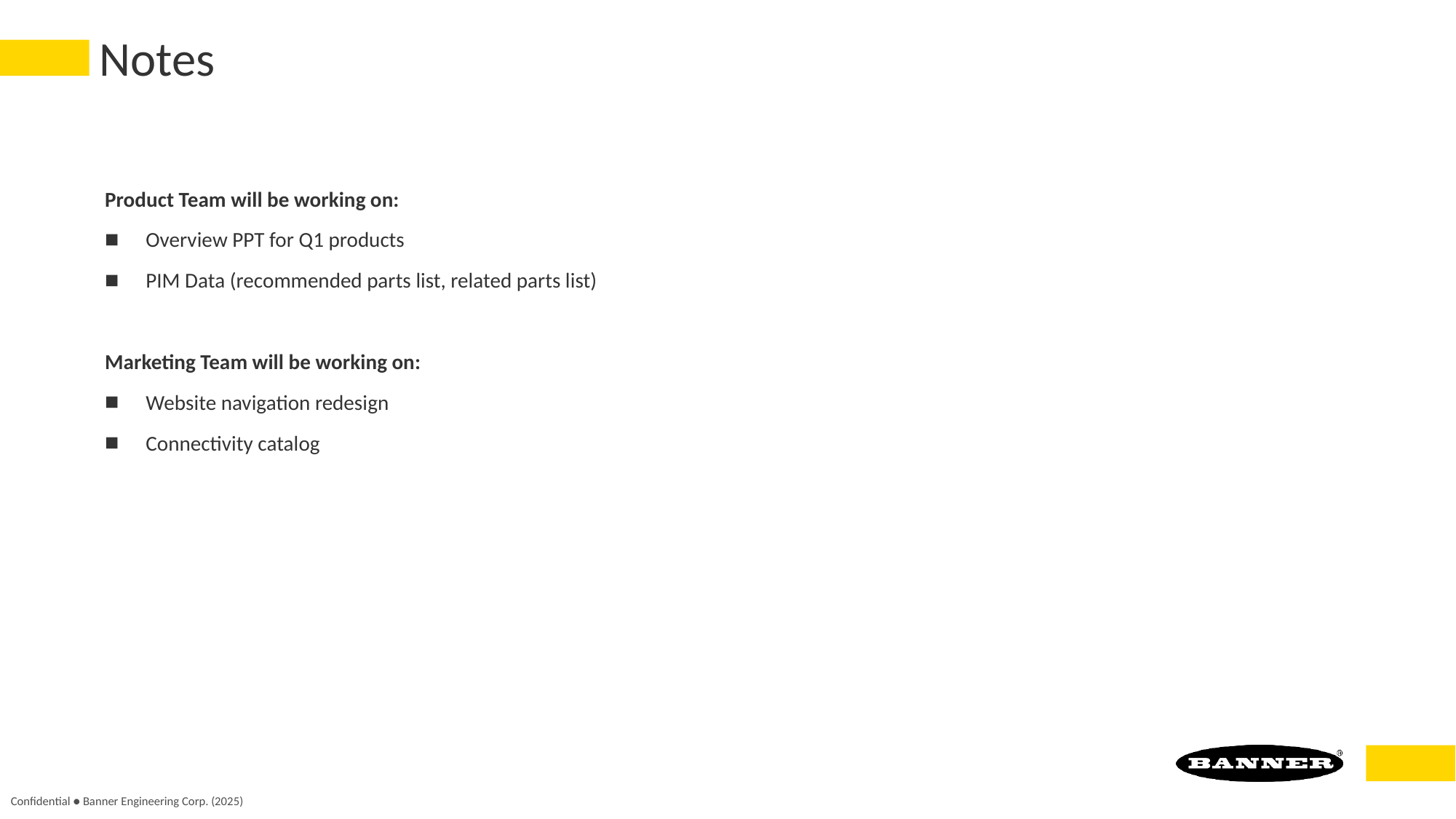

# Notes
Product Team will be working on:
Overview PPT for Q1 products
PIM Data (recommended parts list, related parts list)

Marketing Team will be working on:
Website navigation redesign
Connectivity catalog